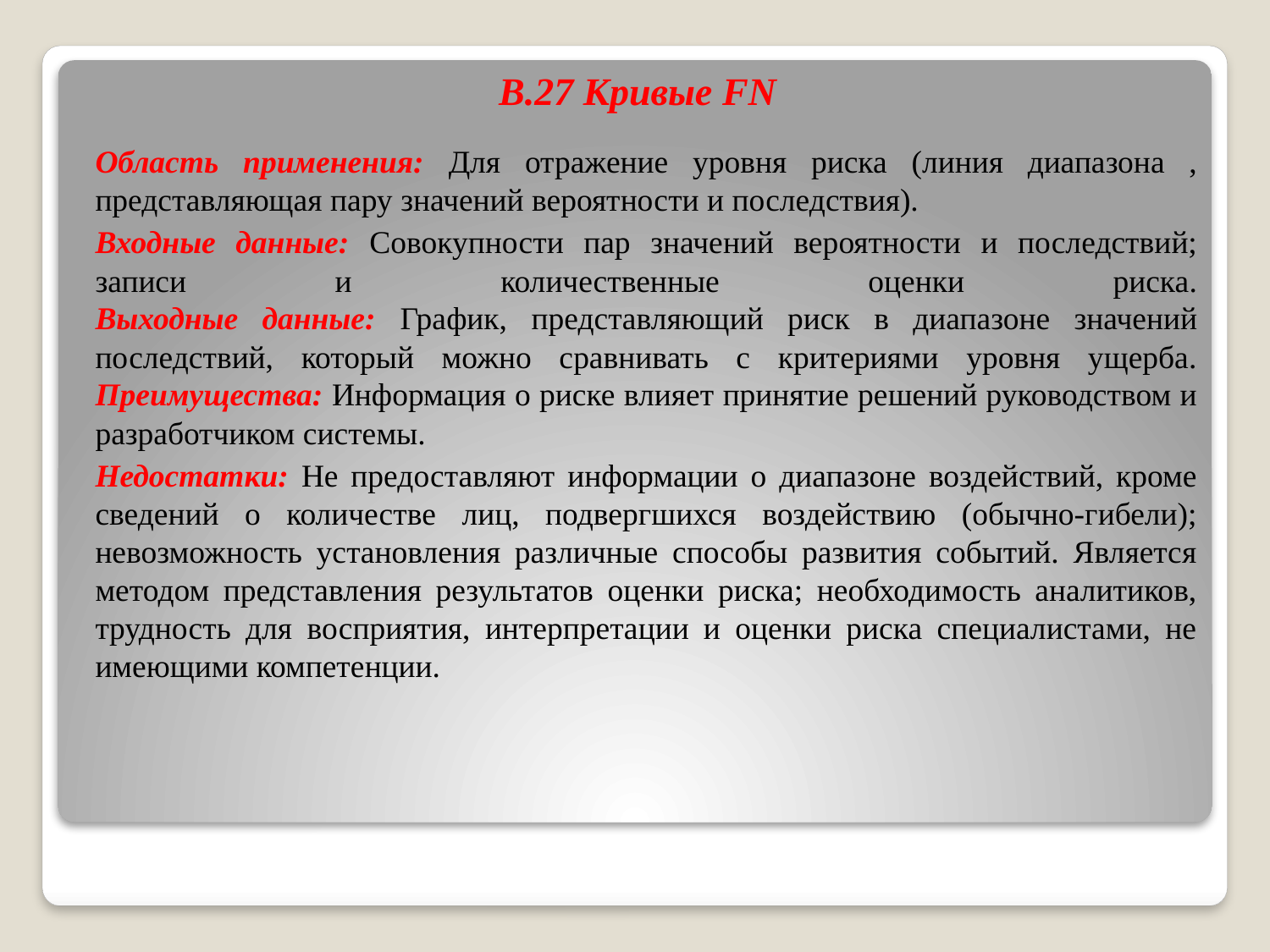

# B.27 Кривые FN
Область применения: Для отражение уровня риска (линия диапазона , представляющая пару значений вероятности и последствия).
Входные данные: Совокупности пар значений вероятности и последствий; записи и количественные оценки риска.
Выходные данные: График, представляющий риск в диапазоне значений последствий, который можно сравнивать с критериями уровня ущерба.
Преимущества: Информация о риске влияет принятие решений руководством и разработчиком системы.
Недостатки: Не предоставляют информации о диапазоне воздействий, кроме сведений о количестве лиц, подвергшихся воздействию (обычно-гибели); невозможность установления различные способы развития событий. Является методом представления результатов оценки риска; необходимость аналитиков, трудность для восприятия, интерпретации и оценки риска специалистами, не имеющими компетенции.